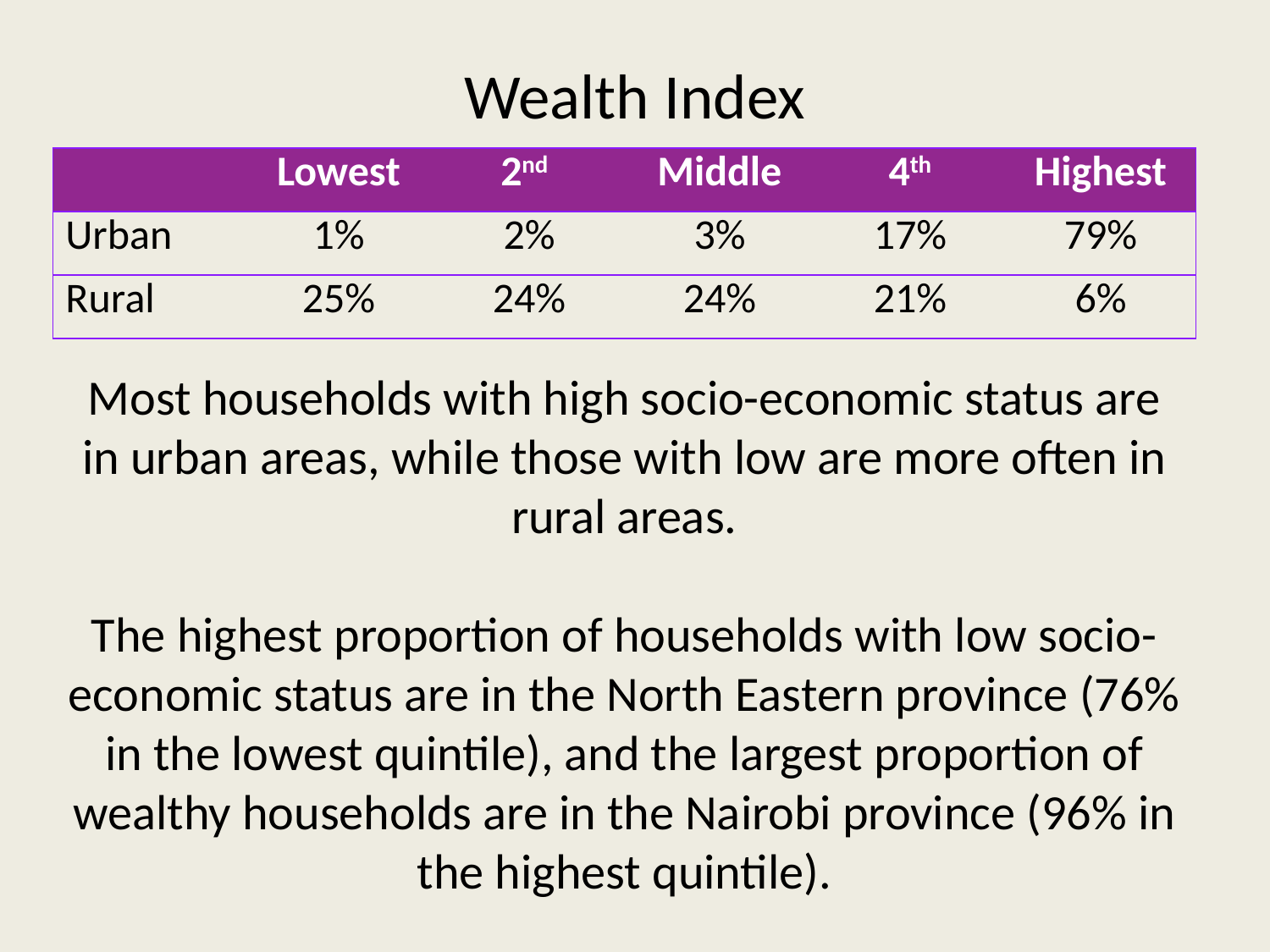

# Wealth Index
|  | Lowest | 2nd | Middle | 4th | Highest |
| --- | --- | --- | --- | --- | --- |
| Urban | 1% | 2% | 3% | 17% | 79% |
| Rural | 25% | 24% | 24% | 21% | 6% |
Most households with high socio-economic status are in urban areas, while those with low are more often in rural areas.

The highest proportion of households with low socio-economic status are in the North Eastern province (76% in the lowest quintile), and the largest proportion of wealthy households are in the Nairobi province (96% in the highest quintile).